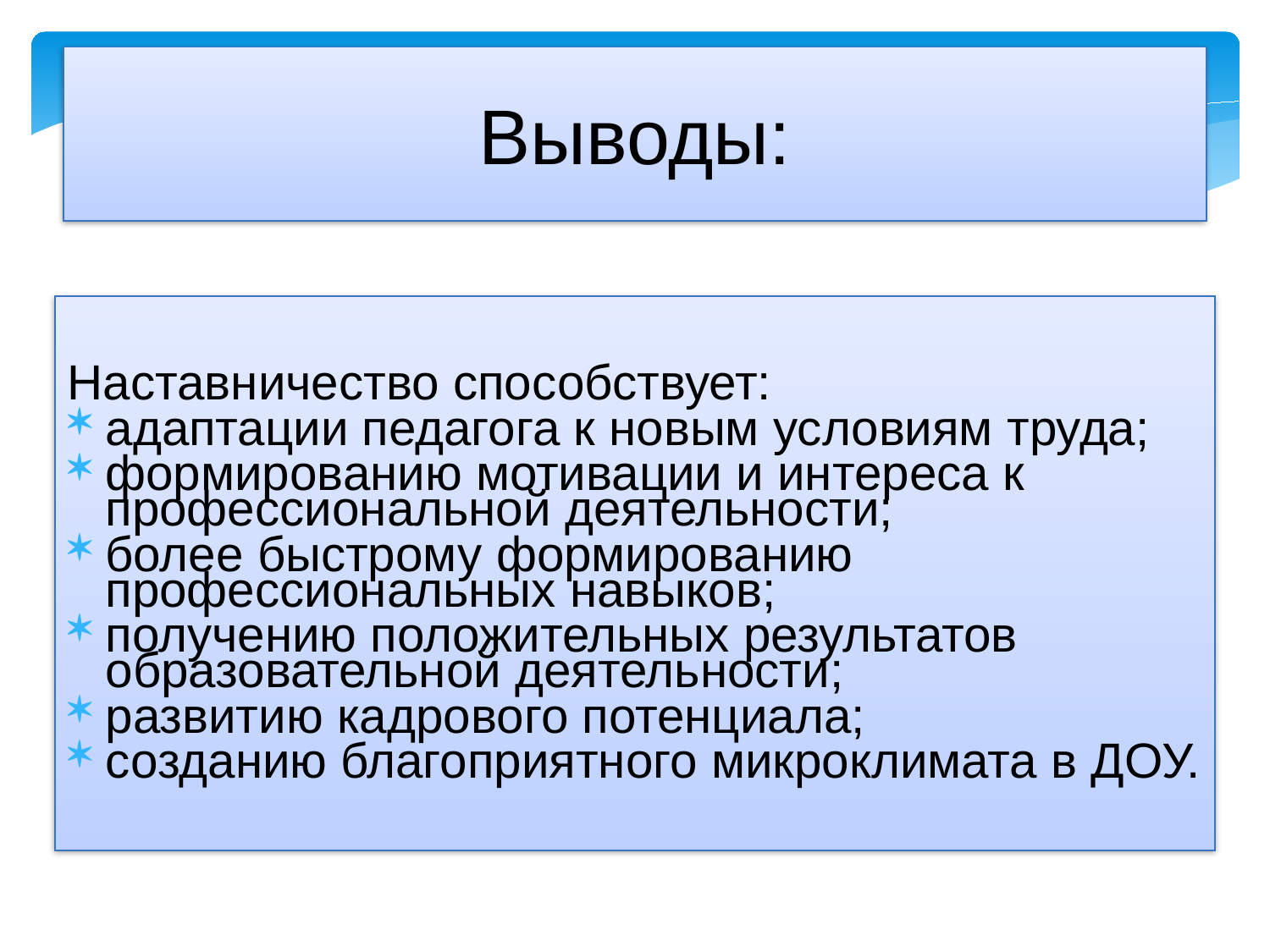

Выводы:

Наставничество способствует:
адаптации педагога к новым условиям труда;
формированию мотивации и интереса к профессиональной деятельности;
более быстрому формированию профессиональных навыков;
получению положительных результатов образовательной деятельности;
развитию кадрового потенциала;
созданию благоприятного микроклимата в ДОУ.